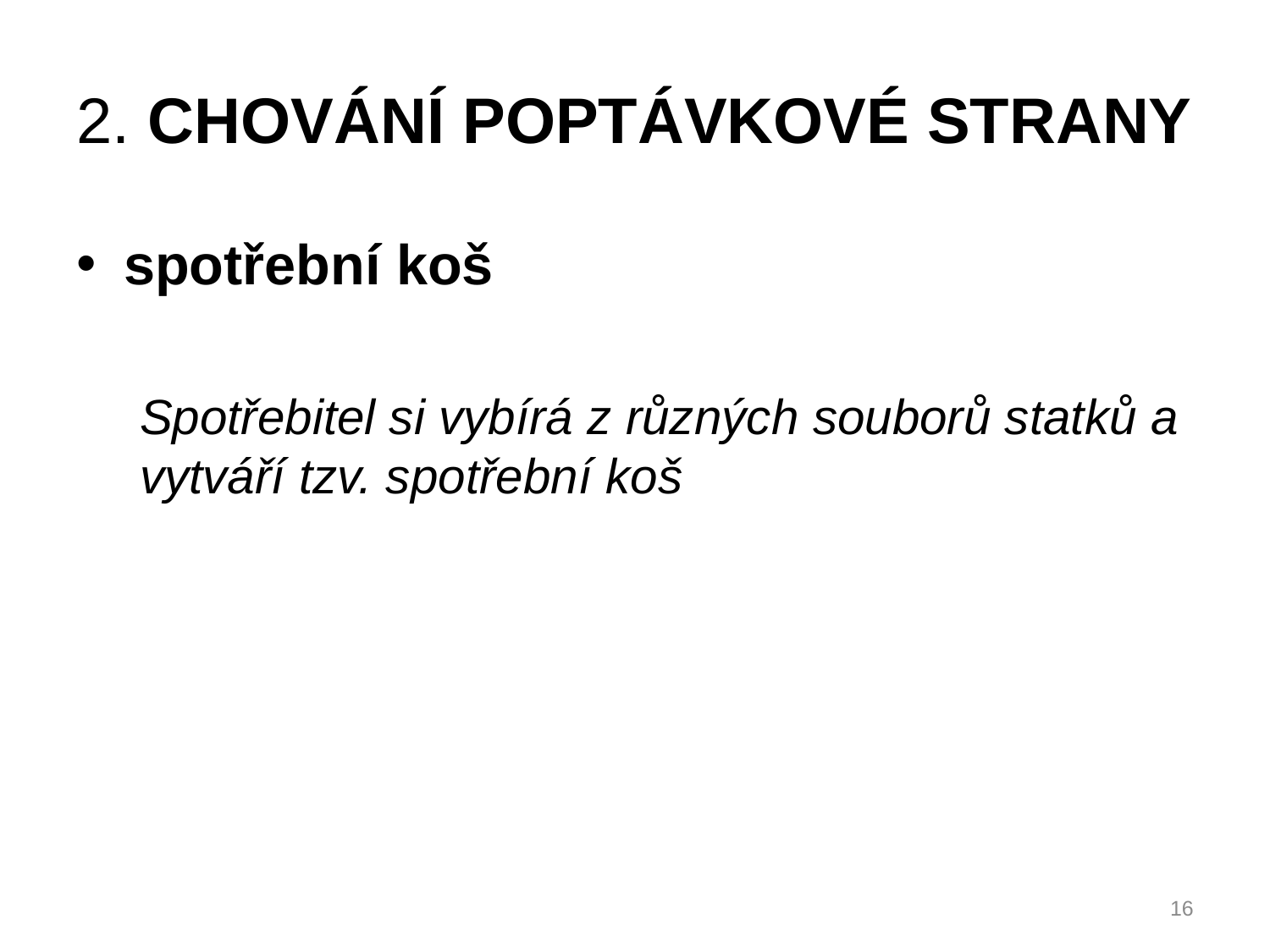

# 2. chování poptávkové strany
spotřební koš

Spotřebitel si vybírá z různých souborů statků a vytváří tzv. spotřební koš
16